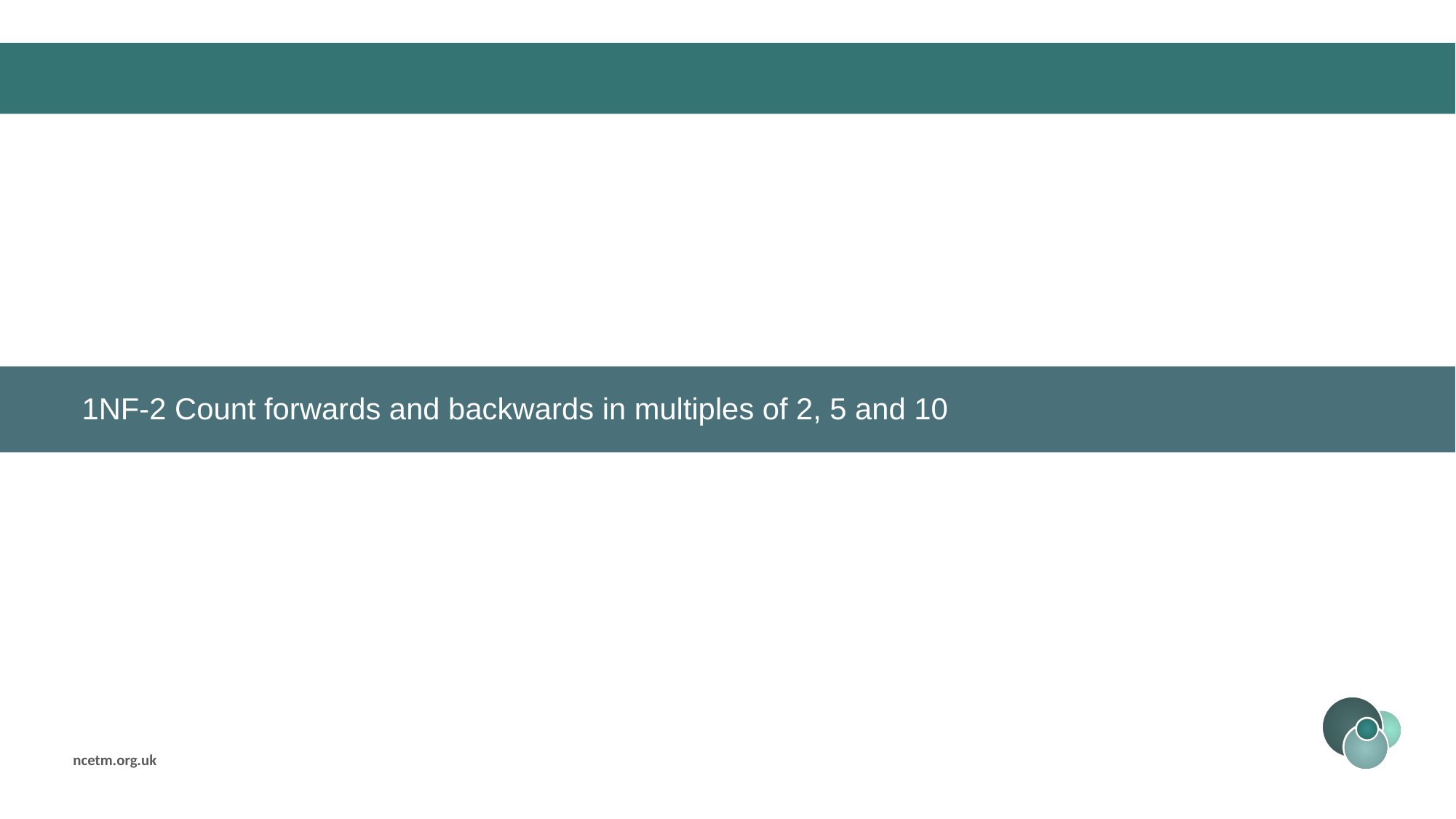

#

1NF-2 Count forwards and backwards in multiples of 2, 5 and 10